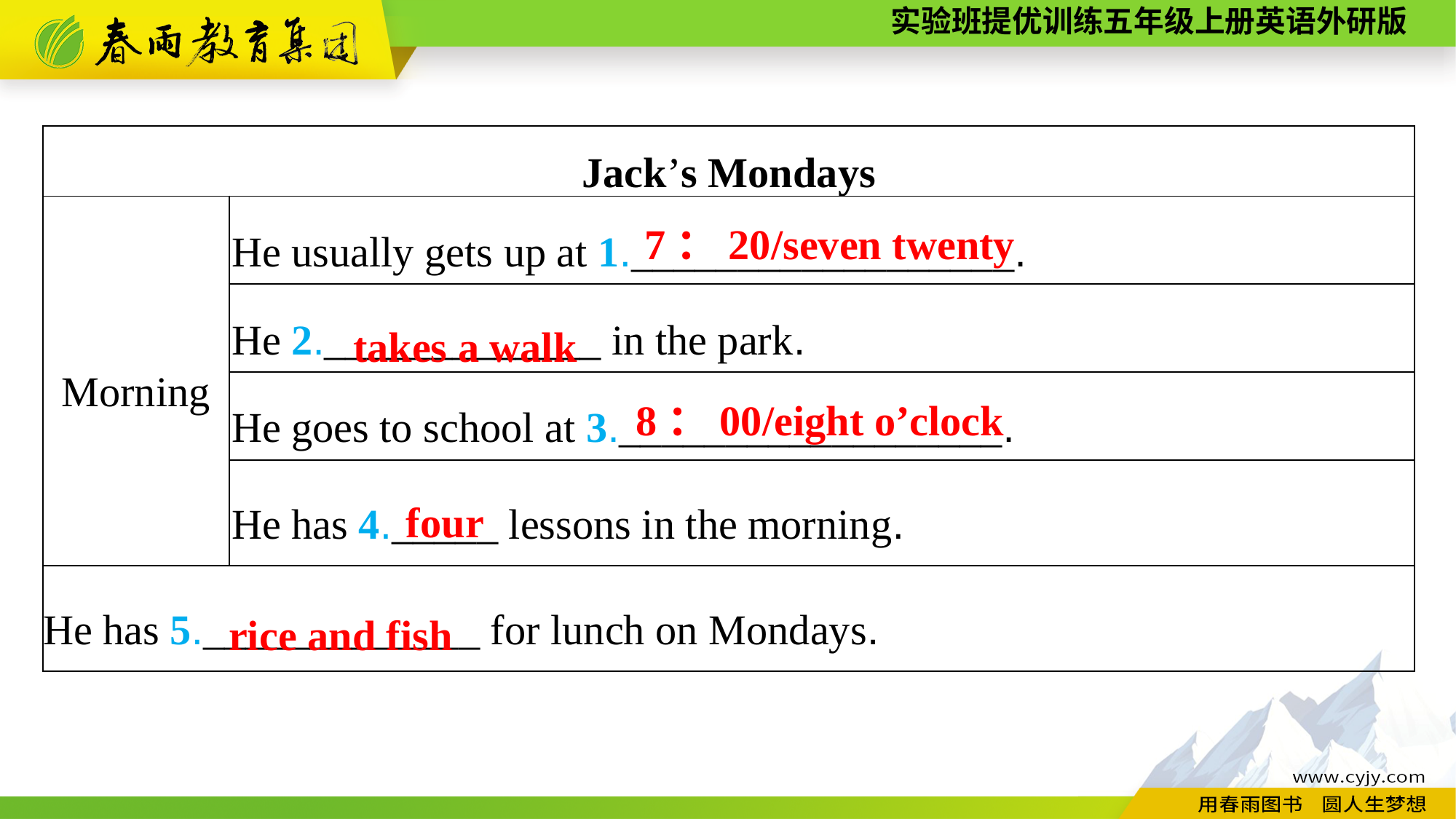

| Jack’s Mondays |  |
| --- | --- |
| Morning | He usually gets up at 1.\_\_\_\_\_\_\_\_\_\_\_\_\_\_\_\_\_\_. |
|  | He 2.\_\_\_\_\_\_\_\_\_\_\_\_\_ in the park. |
|  | He goes to school at 3.\_\_\_\_\_\_\_\_\_\_\_\_\_\_\_\_\_\_. |
|  | He has 4.\_\_\_\_\_ lessons in the morning. |
| He has 5.\_\_\_\_\_\_\_\_\_\_\_\_\_ for lunch on Mondays. |  |
7：20/seven twenty
takes a walk
8：00/eight o’clock
four
rice and fish